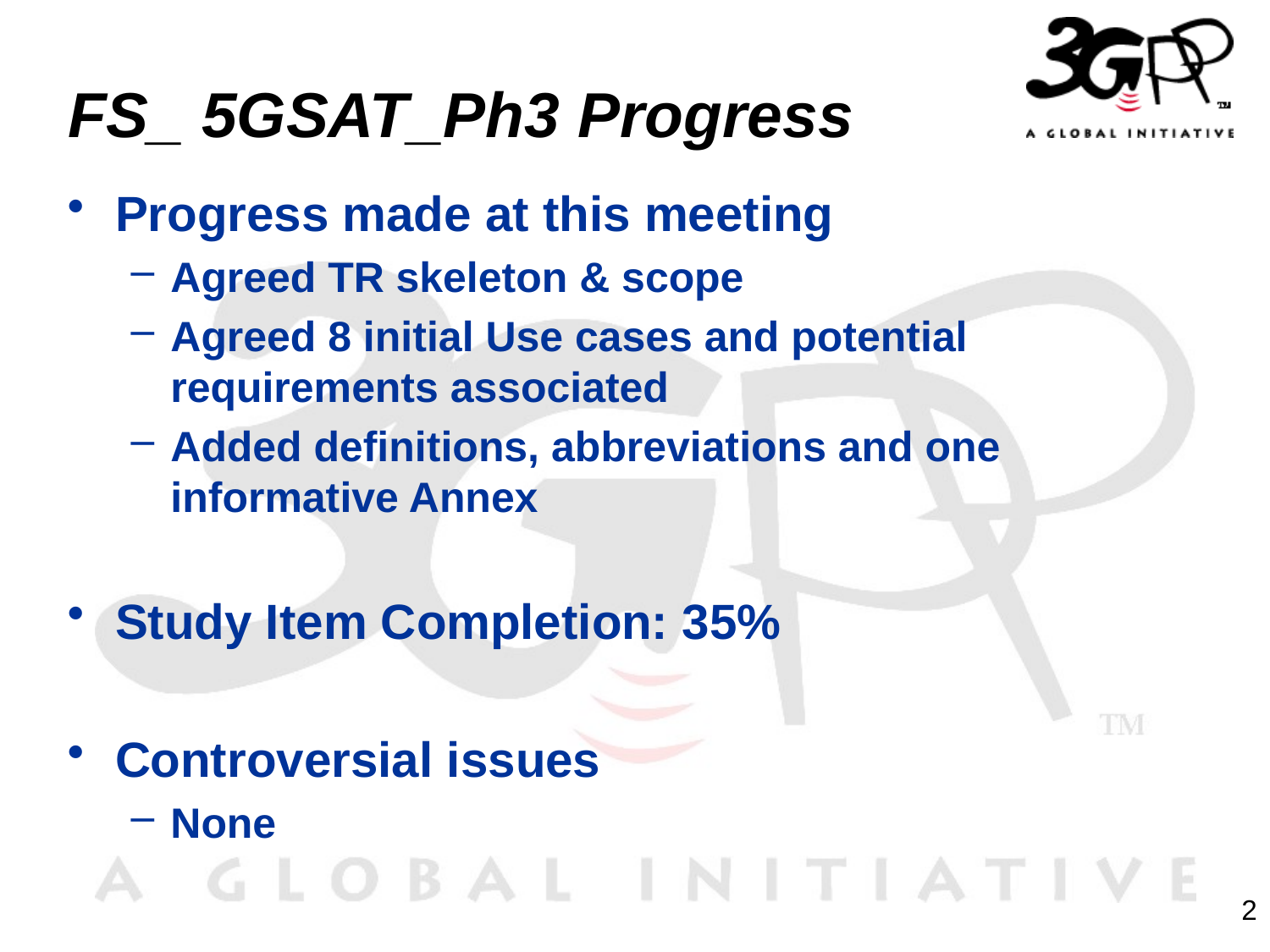

# FS_ 5GSAT_Ph3 Progress
Progress made at this meeting
Agreed TR skeleton & scope
Agreed 8 initial Use cases and potential requirements associated
Added definitions, abbreviations and one informative Annex

Study Item Completion: 35%

Controversial issues
None
2